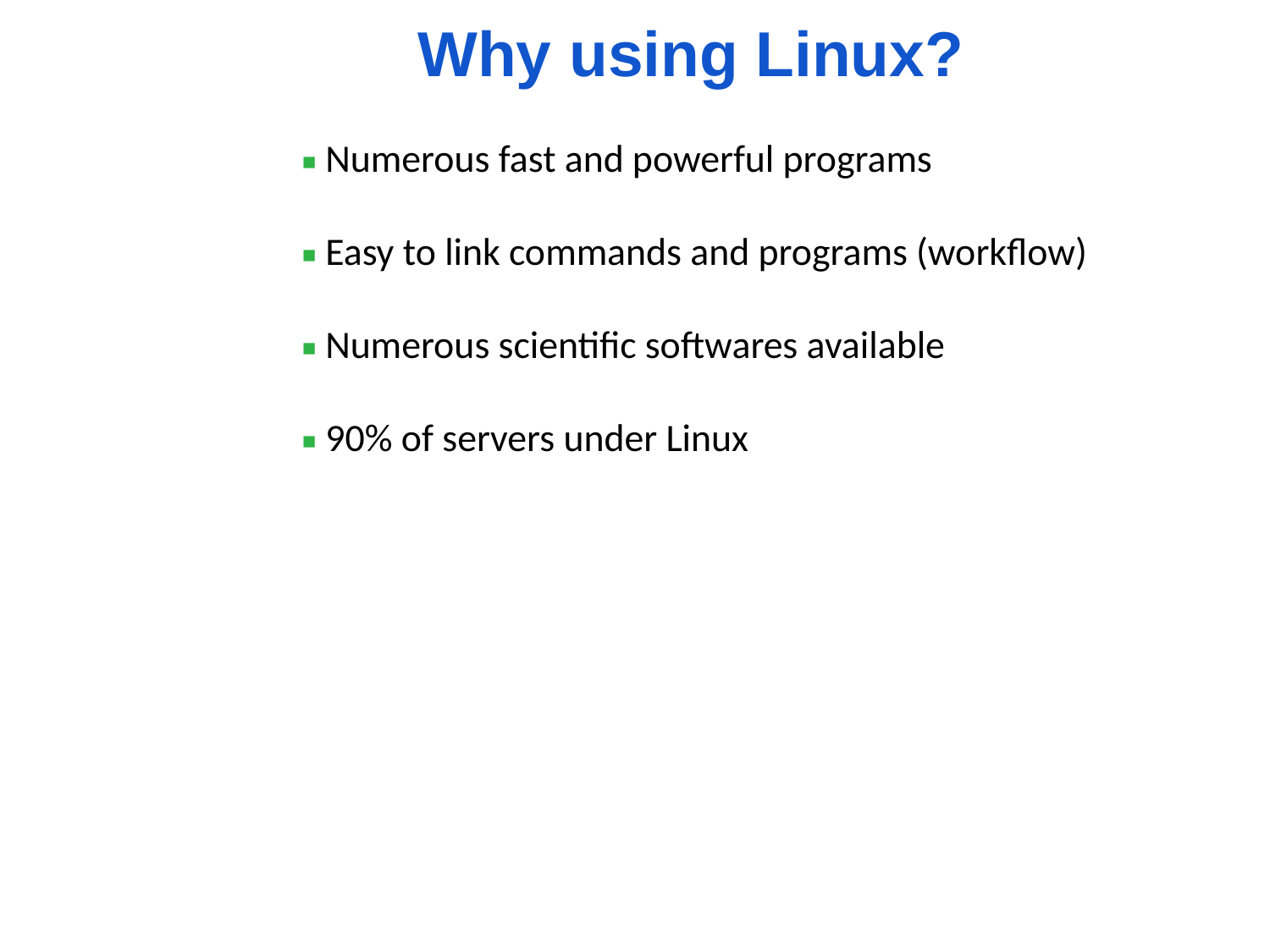

Why using Linux?
 Numerous fast and powerful programs

 Easy to link commands and programs (workflow)

 Numerous scientific softwares available

 90% of servers under Linux